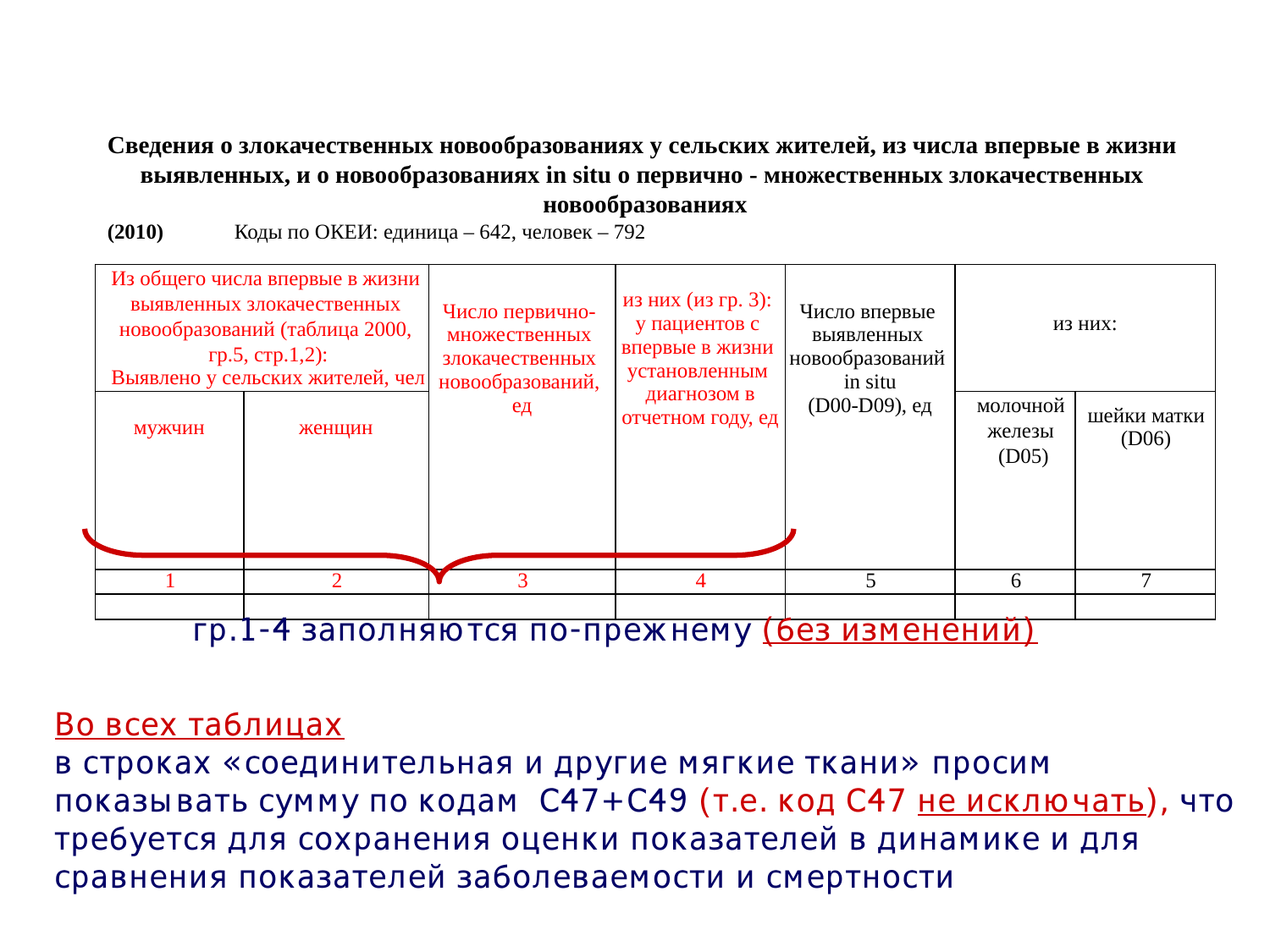

Сведения о злокачественных новообразованиях у сельских жителей, из числа впервые в жизни  выявленных, и о новообразованиях in situ о первично - множественных злокачественных  новообразованиях
(2010)	Коды по ОКЕИ: единица – 642, человек – 792

| Из общего числа впервые в жизни выявленных злокачественных новообразований (таблица 2000, гр.5, стр.1,2): Выявлено у сельских жителей, чел |  | Число первично- множественных злокачественных новообразований, ед | из них (из гр. 3): у пациентов с впервые в жизни установленным диагнозом в отчетном году, ед | Число впервые выявленных новообразований in situ (D00-D09), ед | из них: |  |
| --- | --- | --- | --- | --- | --- | --- |
| мужчин | женщин |  |  |  | молочной железы (D05) | шейки матки (D06) |
| 1 | 2 | 3 | 4 | 5 | 6 | 7 |
|  |  |  |  |  |  |  |
гр.1-4 заполняются по-прежнему (без изменений)
Во всех таблицах
в строках «соединительная и другие мягкие ткани» просим показывать сумму по кодам  С47+С49 (т.е. код С47 не исключать), что требуется для сохранения оценки показателей в динамике и для сравнения показателей заболеваемости и смертности